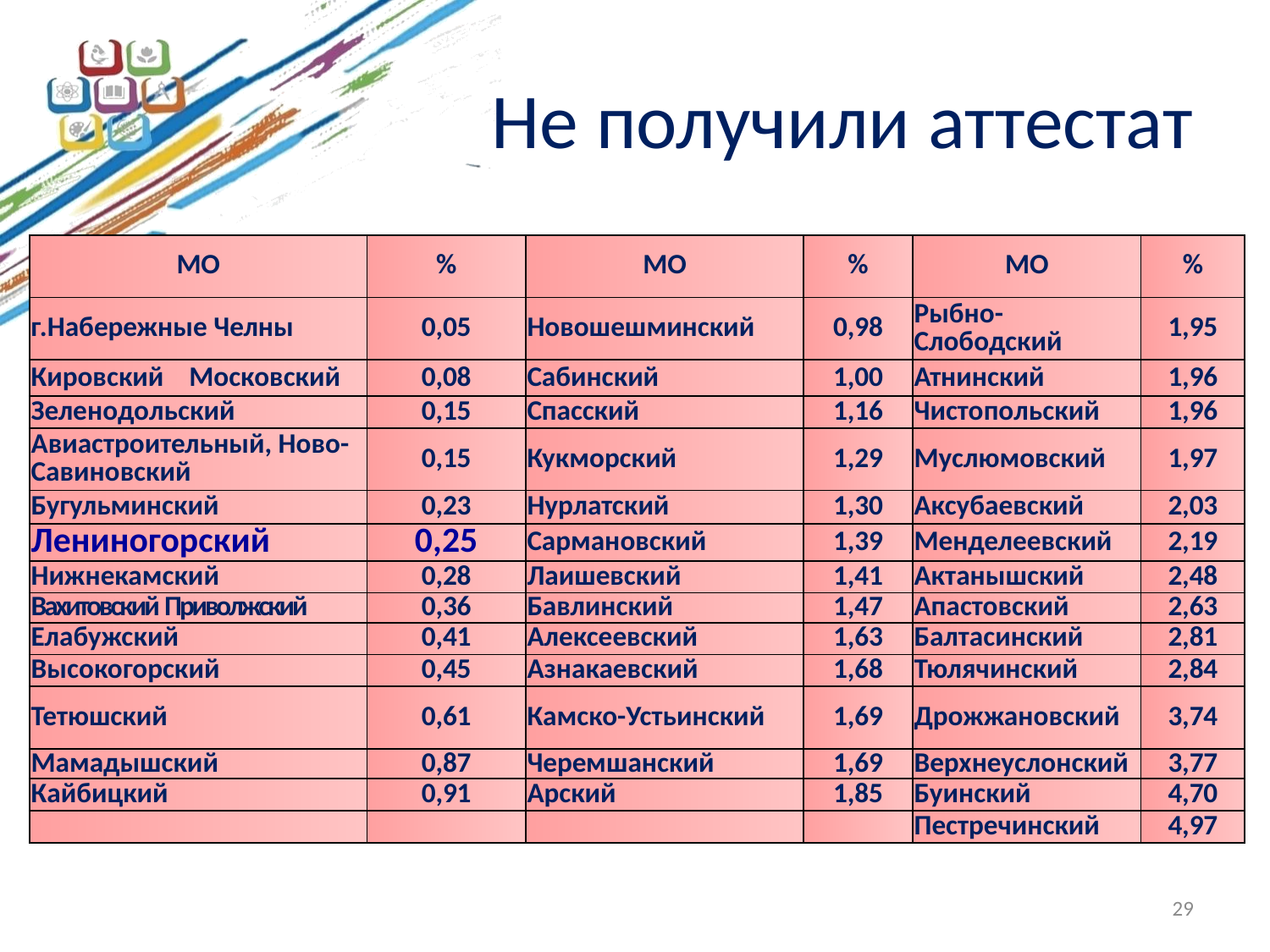

# Не получили аттестат

| МО | % | МО | % | МО | % |
| --- | --- | --- | --- | --- | --- |
| г.Набережные Челны | 0,05 | Новошешминский | 0,98 | Рыбно-Слободский | 1,95 |
| Кировский Московский | 0,08 | Сабинский | 1,00 | Атнинский | 1,96 |
| Зеленодольский | 0,15 | Спасский | 1,16 | Чистопольский | 1,96 |
| Авиастроительный, Ново-Савиновский | 0,15 | Кукморский | 1,29 | Муслюмовский | 1,97 |
| Бугульминский | 0,23 | Нурлатский | 1,30 | Аксубаевский | 2,03 |
| Лениногорский | 0,25 | Сармановский | 1,39 | Менделеевский | 2,19 |
| Нижнекамский | 0,28 | Лаишевский | 1,41 | Актанышский | 2,48 |
| Вахитовский Приволжский | 0,36 | Бавлинский | 1,47 | Апастовский | 2,63 |
| Елабужский | 0,41 | Алексеевский | 1,63 | Балтасинский | 2,81 |
| Высокогорский | 0,45 | Азнакаевский | 1,68 | Тюлячинский | 2,84 |
| Тетюшский | 0,61 | Камско-Устьинский | 1,69 | Дрожжановский | 3,74 |
| Мамадышский | 0,87 | Черемшанский | 1,69 | Верхнеуслонский | 3,77 |
| Кайбицкий | 0,91 | Арский | 1,85 | Буинский | 4,70 |
|  |  |  |  | Пестречинский | 4,97 |
29